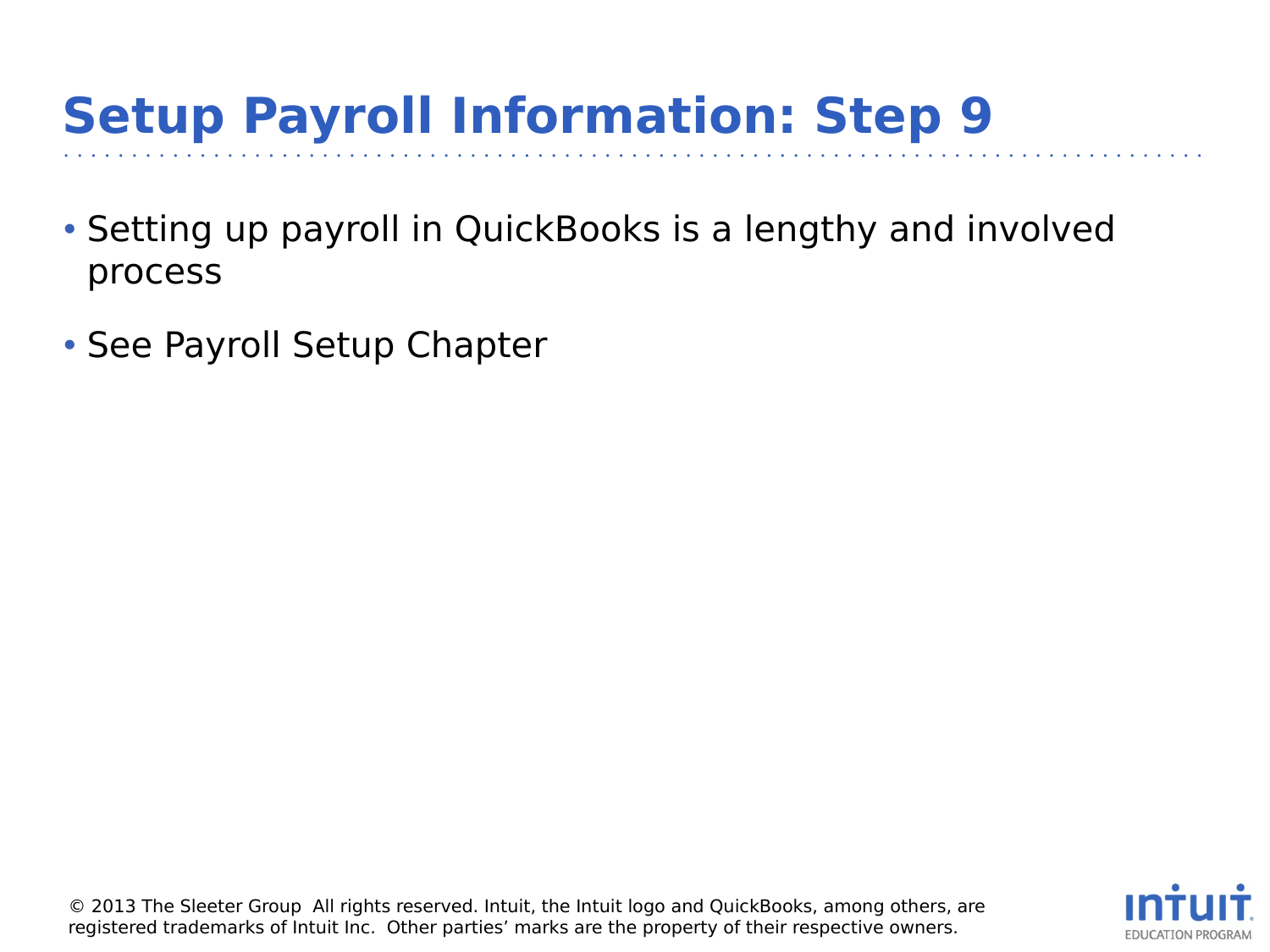

# Setup Payroll Information: Step 9
Setting up payroll in QuickBooks is a lengthy and involved process
See Payroll Setup Chapter